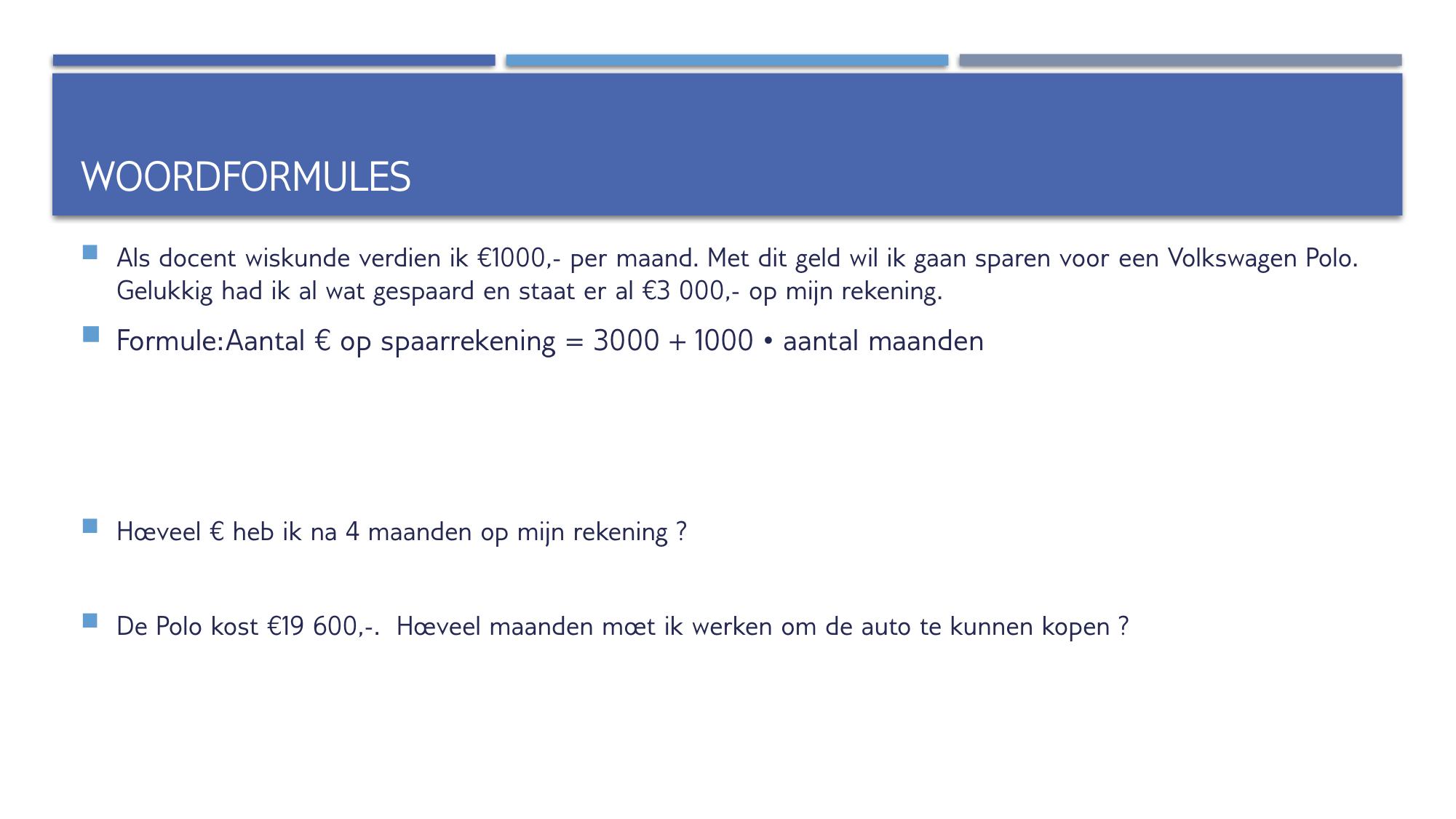

# Woordformules
Als docent wiskunde verdien ik €1000,- per maand. Met dit geld wil ik gaan sparen voor een Volkswagen Polo. Gelukkig had ik al wat gespaard en staat er al €3 000,- op mijn rekening.
Formule:	Aantal € op spaarrekening = 3000 + 1000 • aantal maanden

Hoeveel € heb ik na 4 maanden op mijn rekening ?

De Polo kost €19 600,-.  Hoeveel maanden moet ik werken om de auto te kunnen kopen ?